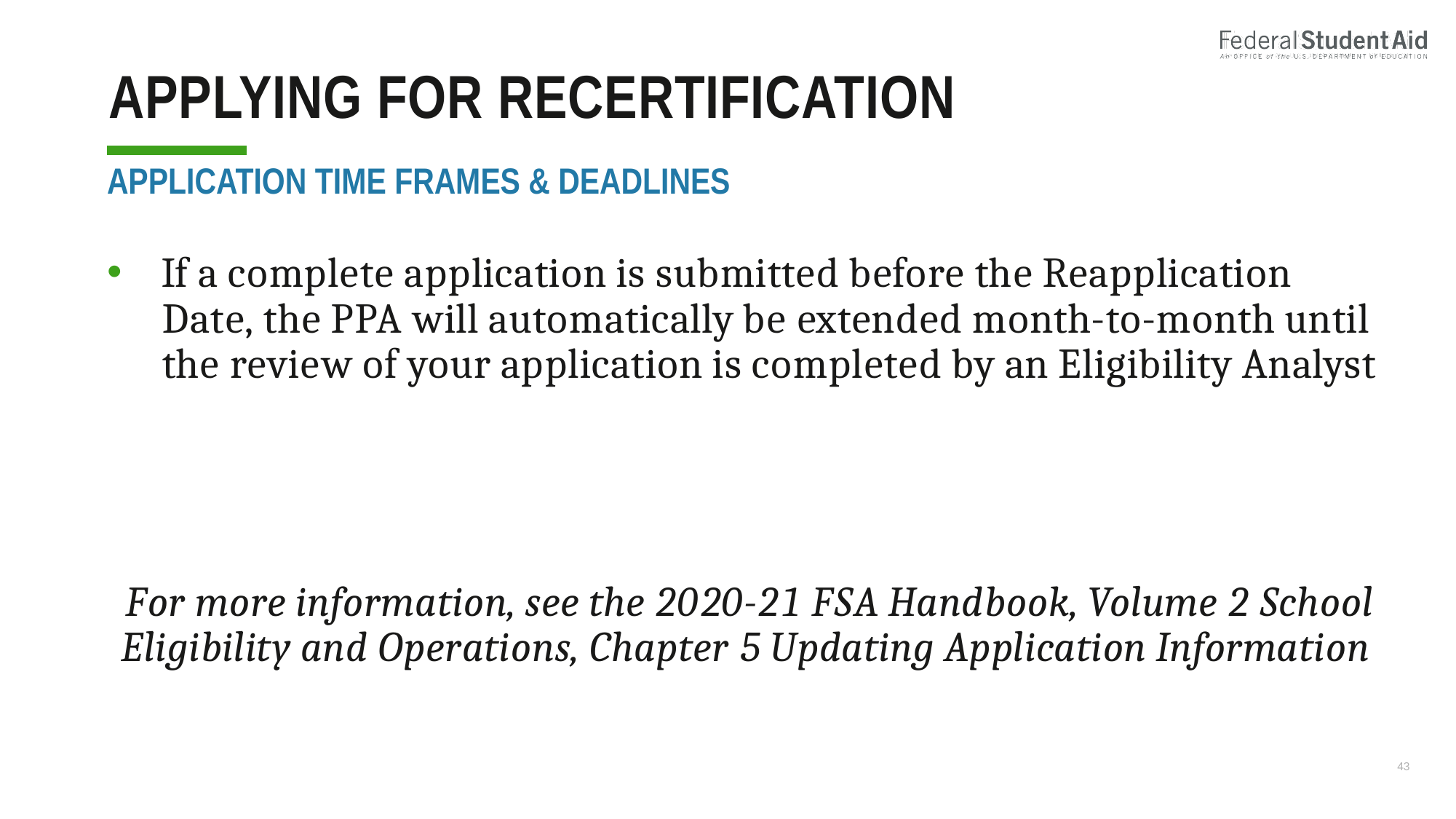

# Applying for recertification
Application Time Frames & Deadlines
If a complete application is submitted before the Reapplication Date, the PPA will automatically be extended month-to-month until the review of your application is completed by an Eligibility Analyst

For more information, see the 2020-21 FSA Handbook, Volume 2 School Eligibility and Operations, Chapter 5 Updating Application Information
43